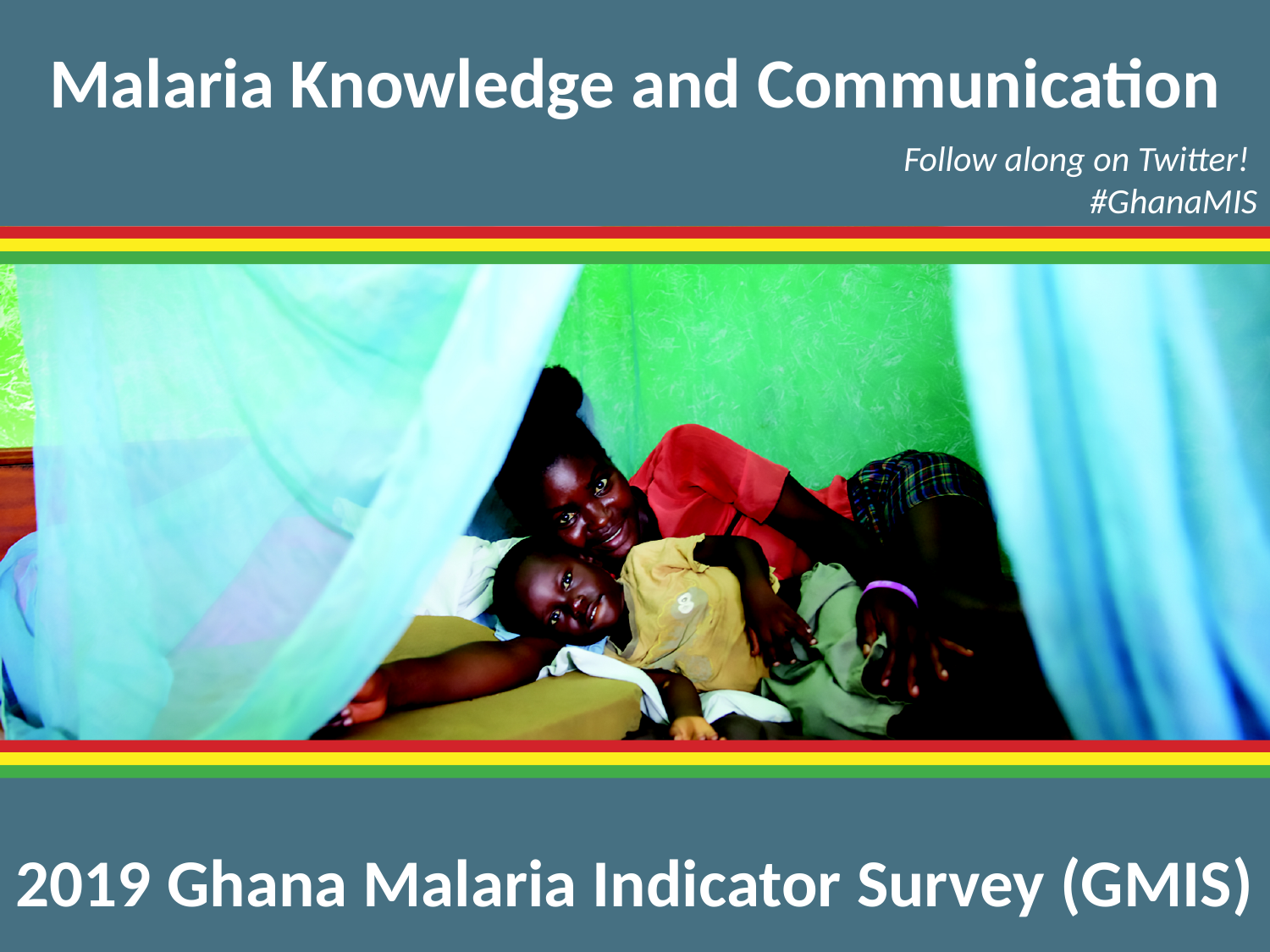

Malaria Knowledge and Communication
Follow along on Twitter!
#GhanaMIS